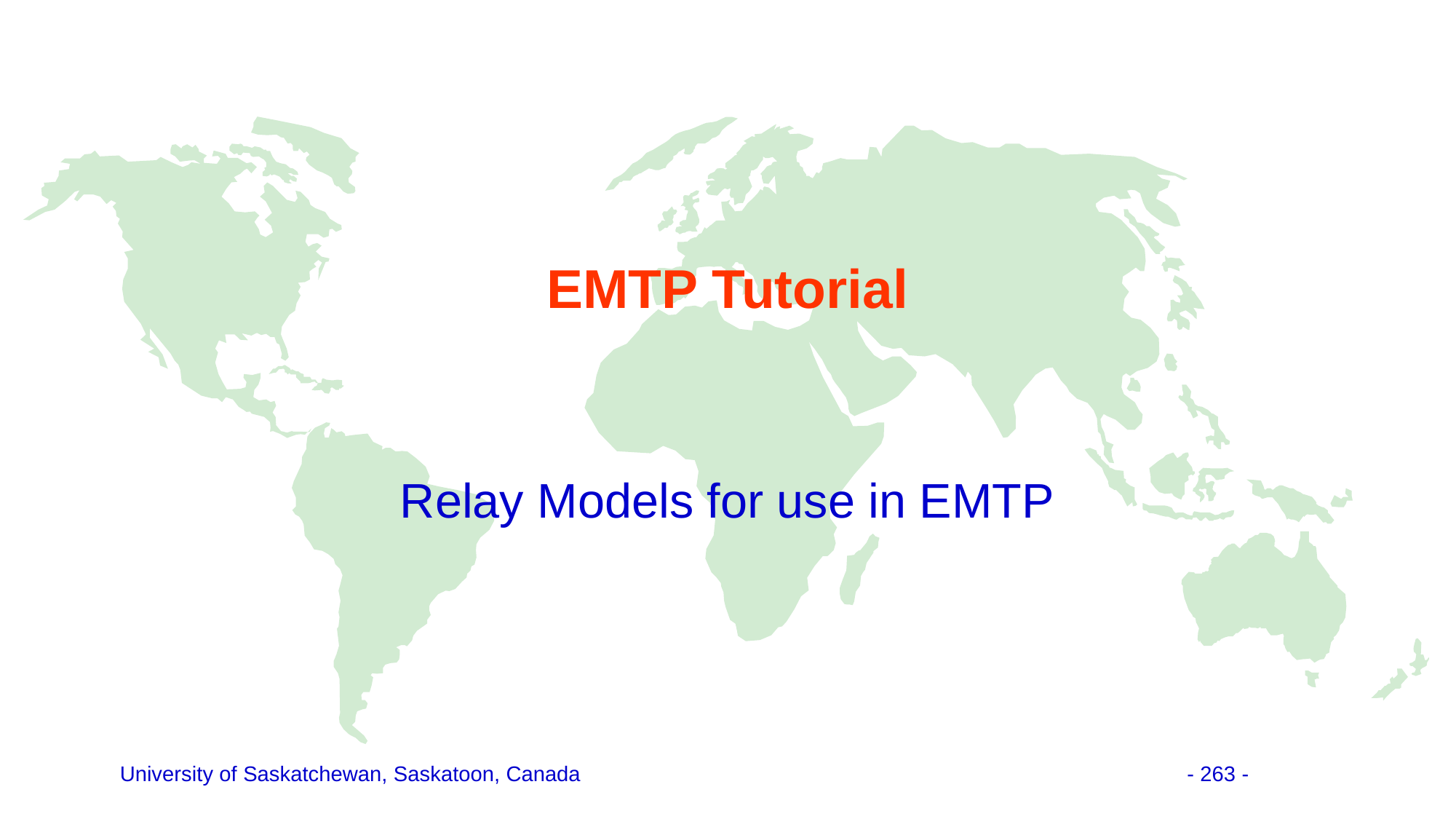

# EMTP Tutorial
Relay Models for use in EMTP